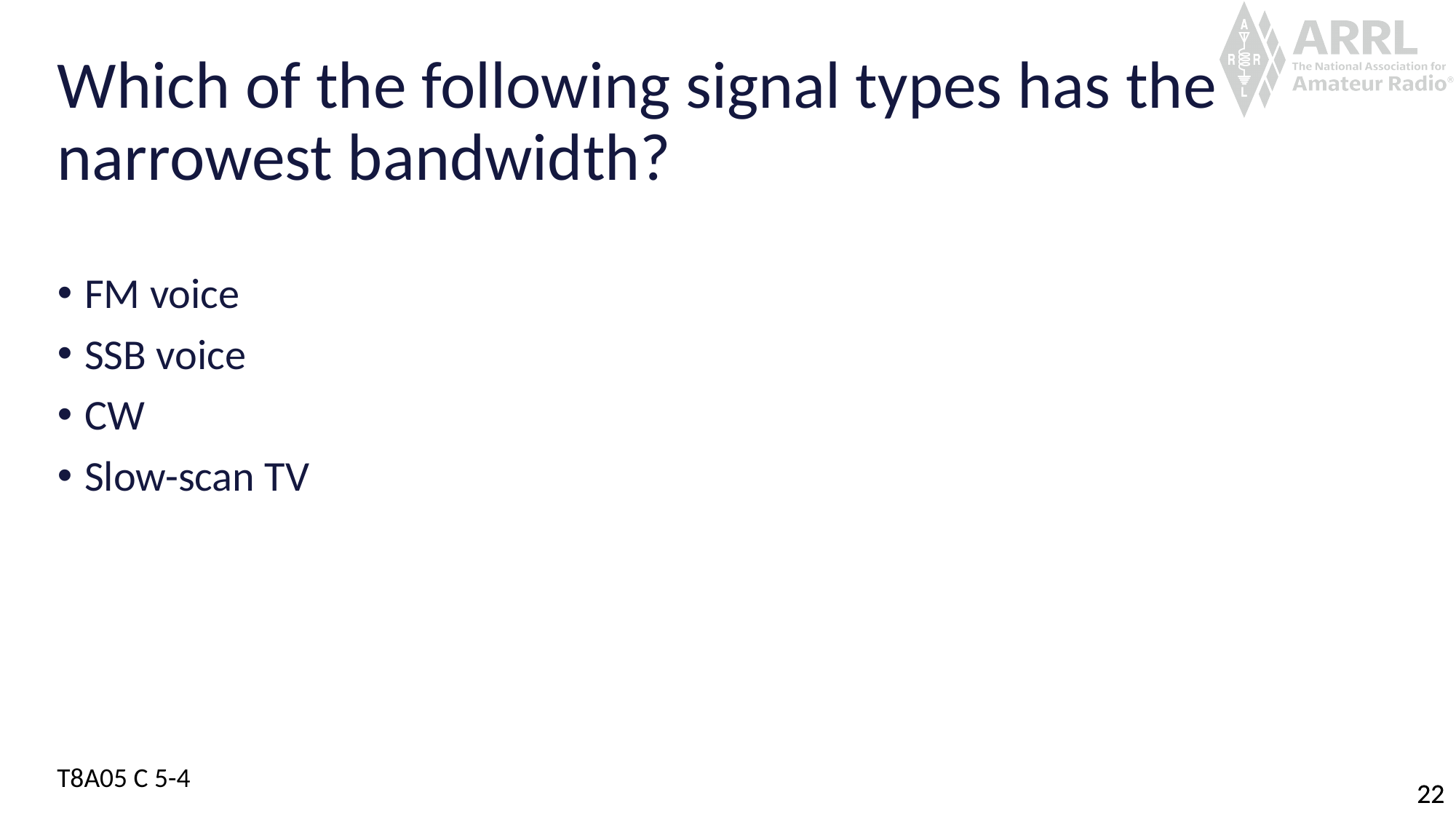

# Which of the following signal types has the narrowest bandwidth?
FM voice
SSB voice
CW
Slow-scan TV
T8A05 C 5-4